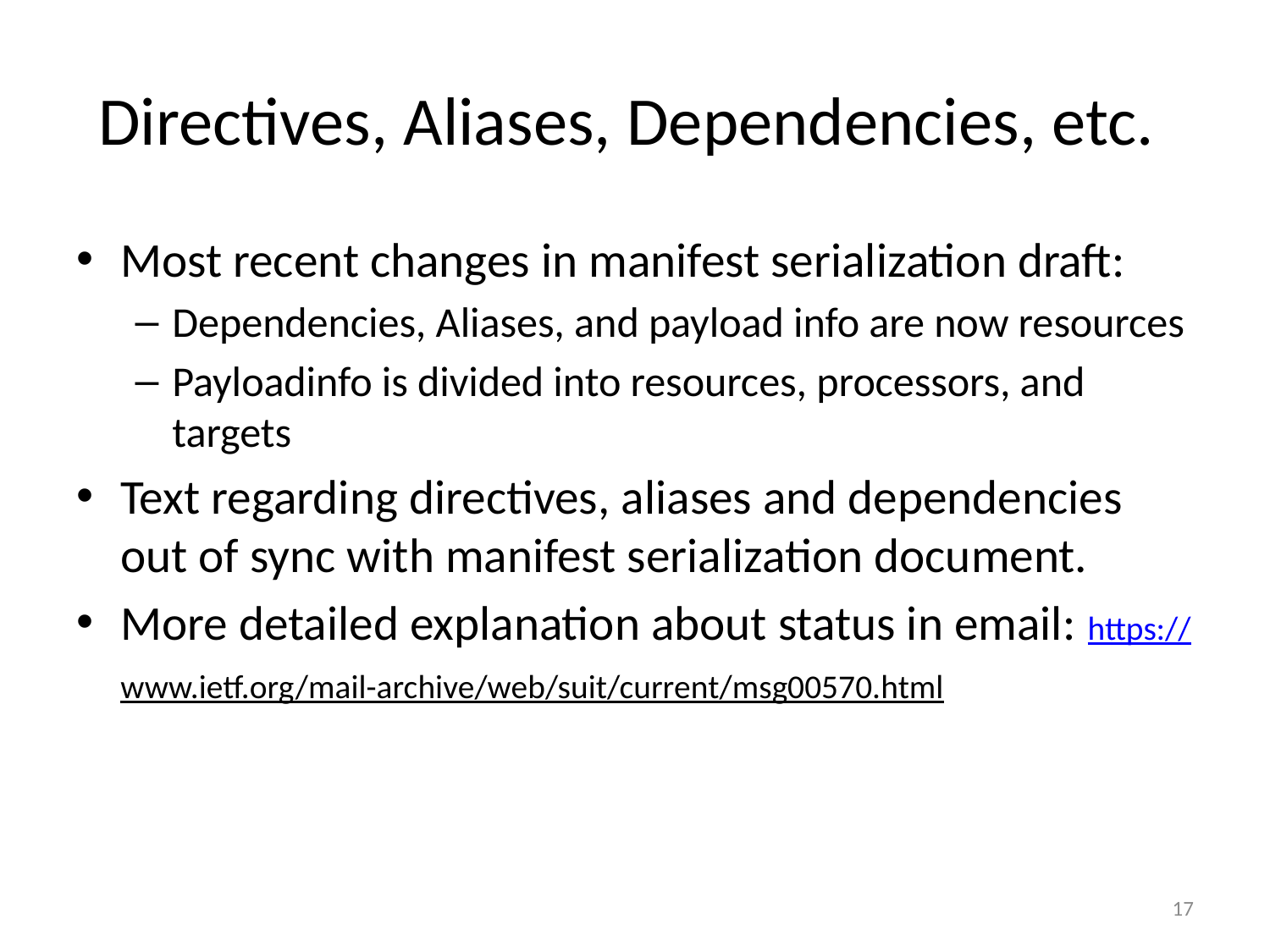

# Directives, Aliases, Dependencies, etc.
Most recent changes in manifest serialization draft:
Dependencies, Aliases, and payload info are now resources
Payloadinfo is divided into resources, processors, and targets
Text regarding directives, aliases and dependencies out of sync with manifest serialization document.
More detailed explanation about status in email: https://www.ietf.org/mail-archive/web/suit/current/msg00570.html

17